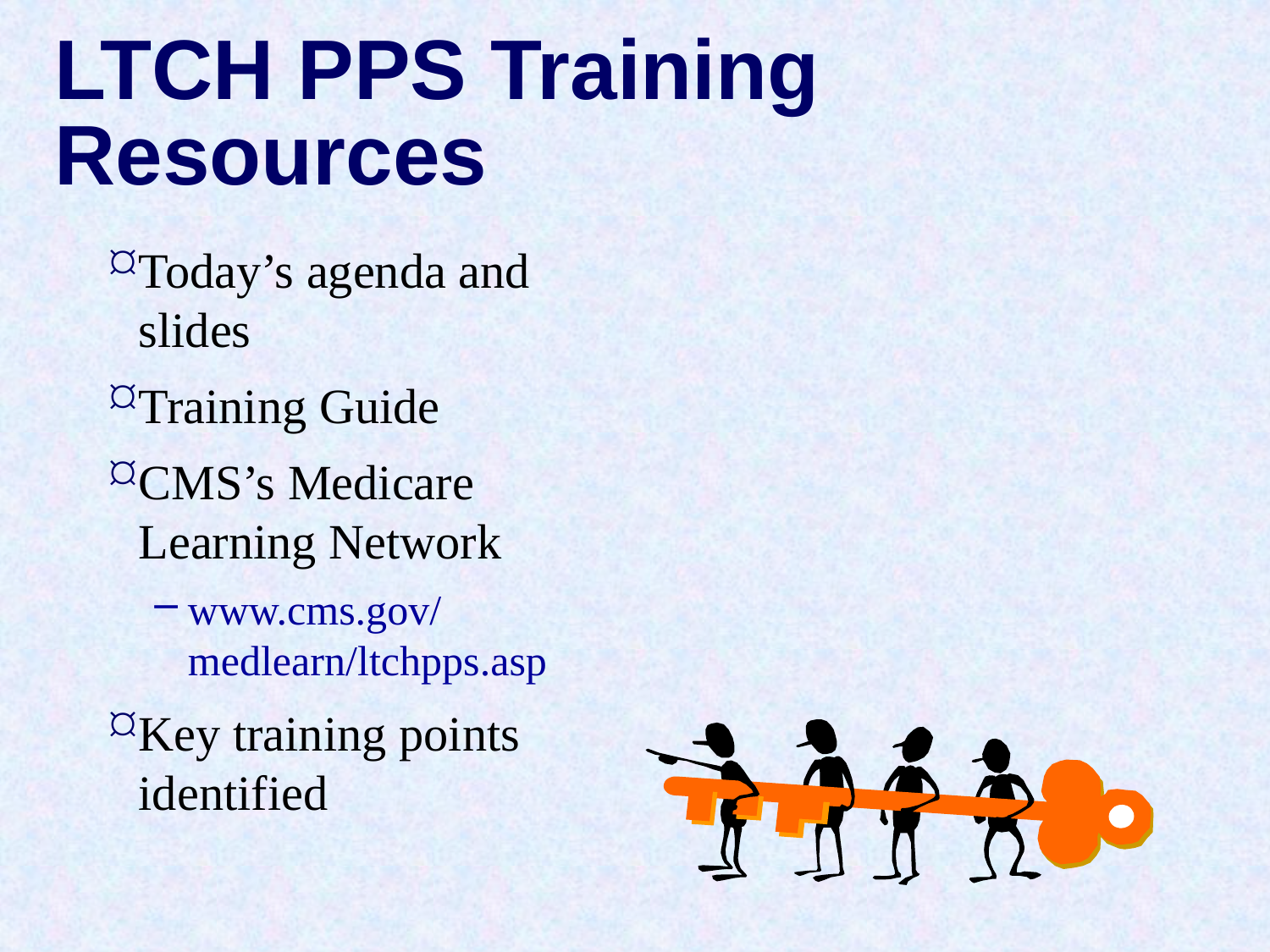

# LTCH PPS Training Resources
Today’s agenda and slides
Training Guide
CMS’s Medicare Learning Network
www.cms.gov/medlearn/ltchpps.asp
Key training points identified